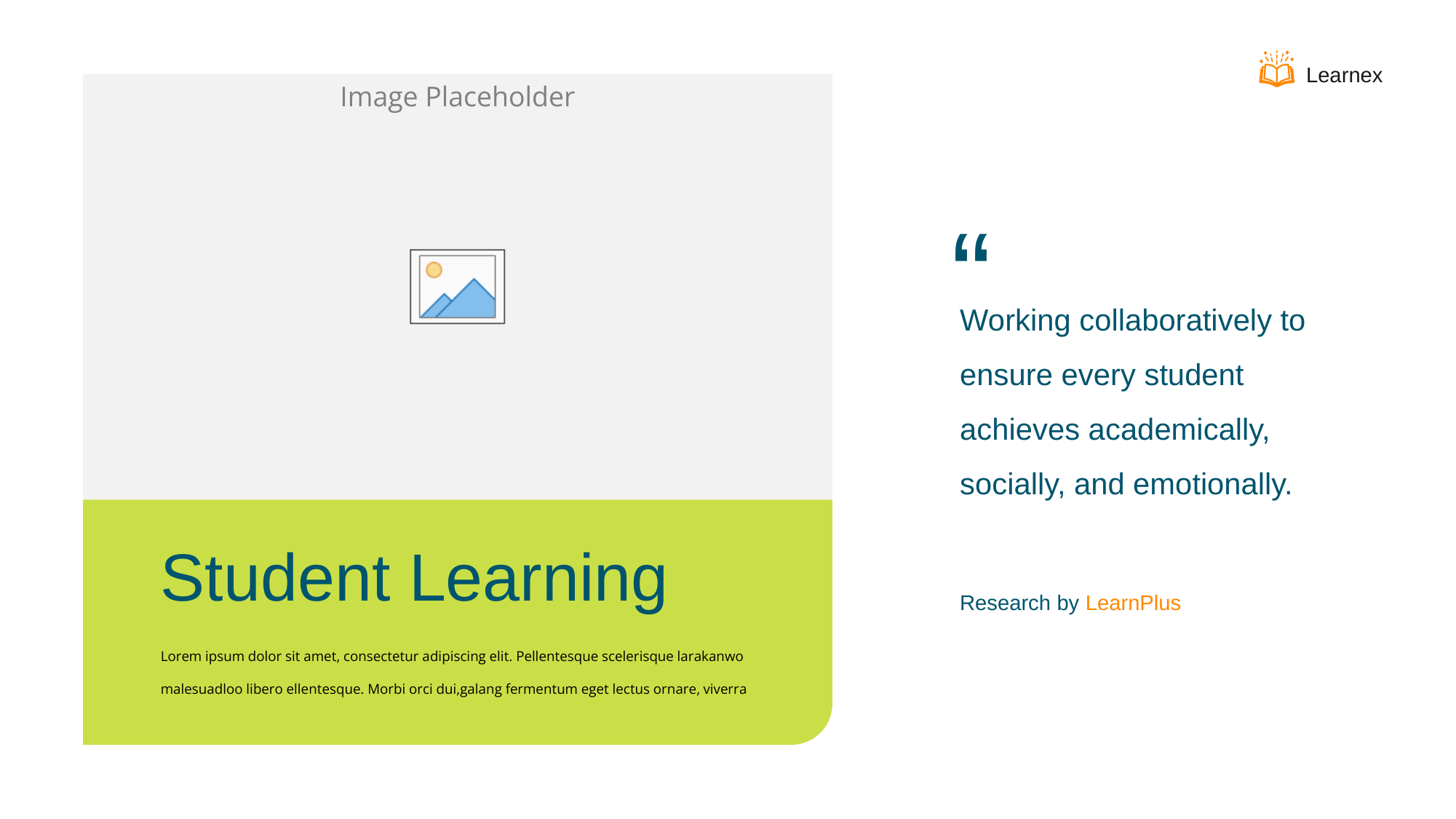

Learnex

“
Working collaboratively to ensure every student achieves academically, socially, and emotionally.

Student Learning
Research by LearnPlus
Lorem ipsum dolor sit amet, consectetur adipiscing elit. Pellentesque scelerisque larakanwo malesuadloo libero ellentesque. Morbi orci dui,galang fermentum eget lectus ornare, viverra